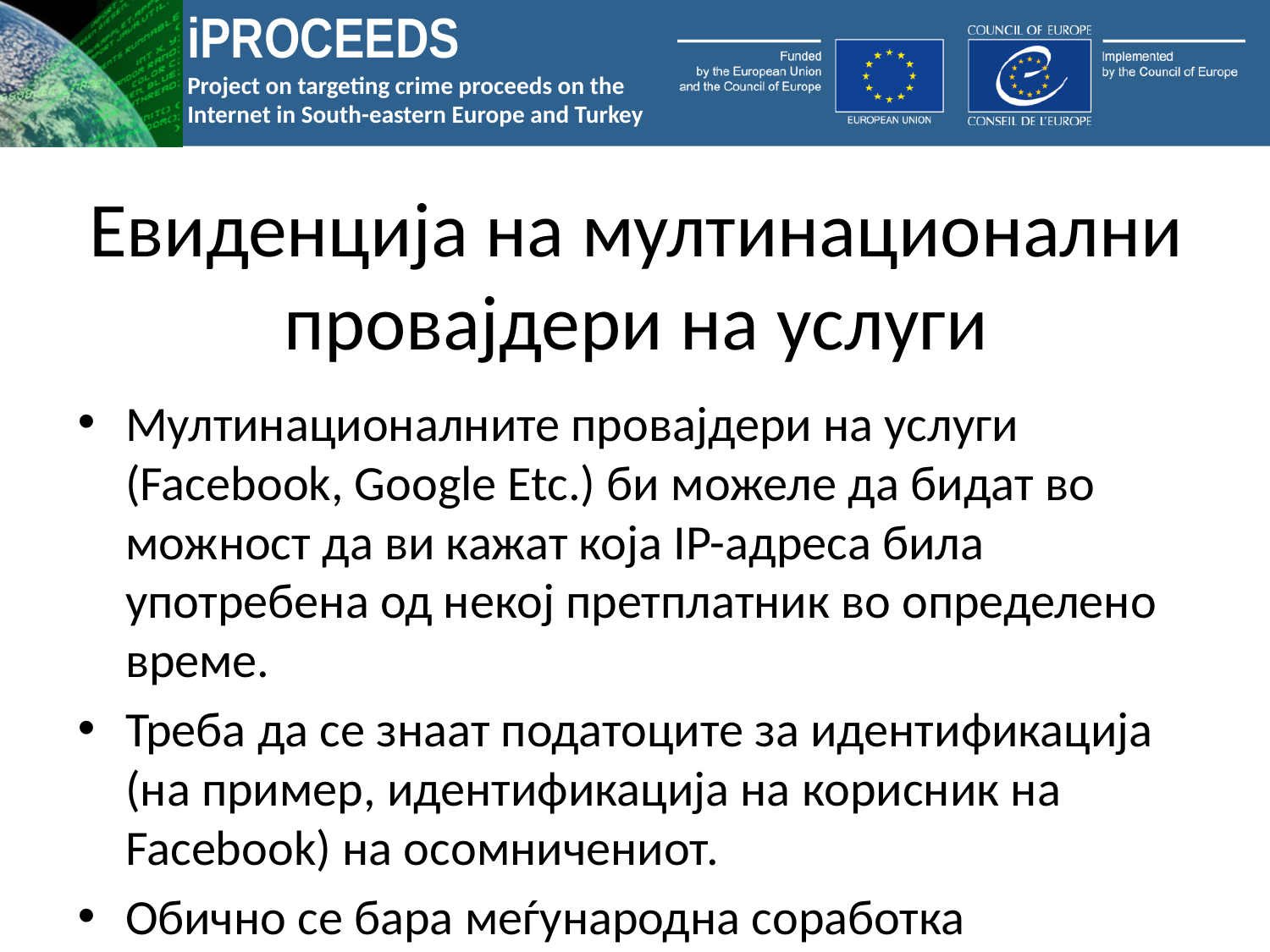

# Евиденција на мултинационални провајдери на услуги

Мултинационалните провајдери на услуги (Facebook, Google Etc.) би можеле да бидат во можност да ви кажат која IP-адреса била употребена од некој претплатник во определено време.
Треба да се знаат податоците за идентификација (на пример, идентификација на корисник на Facebook) на осомничениот.
Обично се бара меѓународна соработка